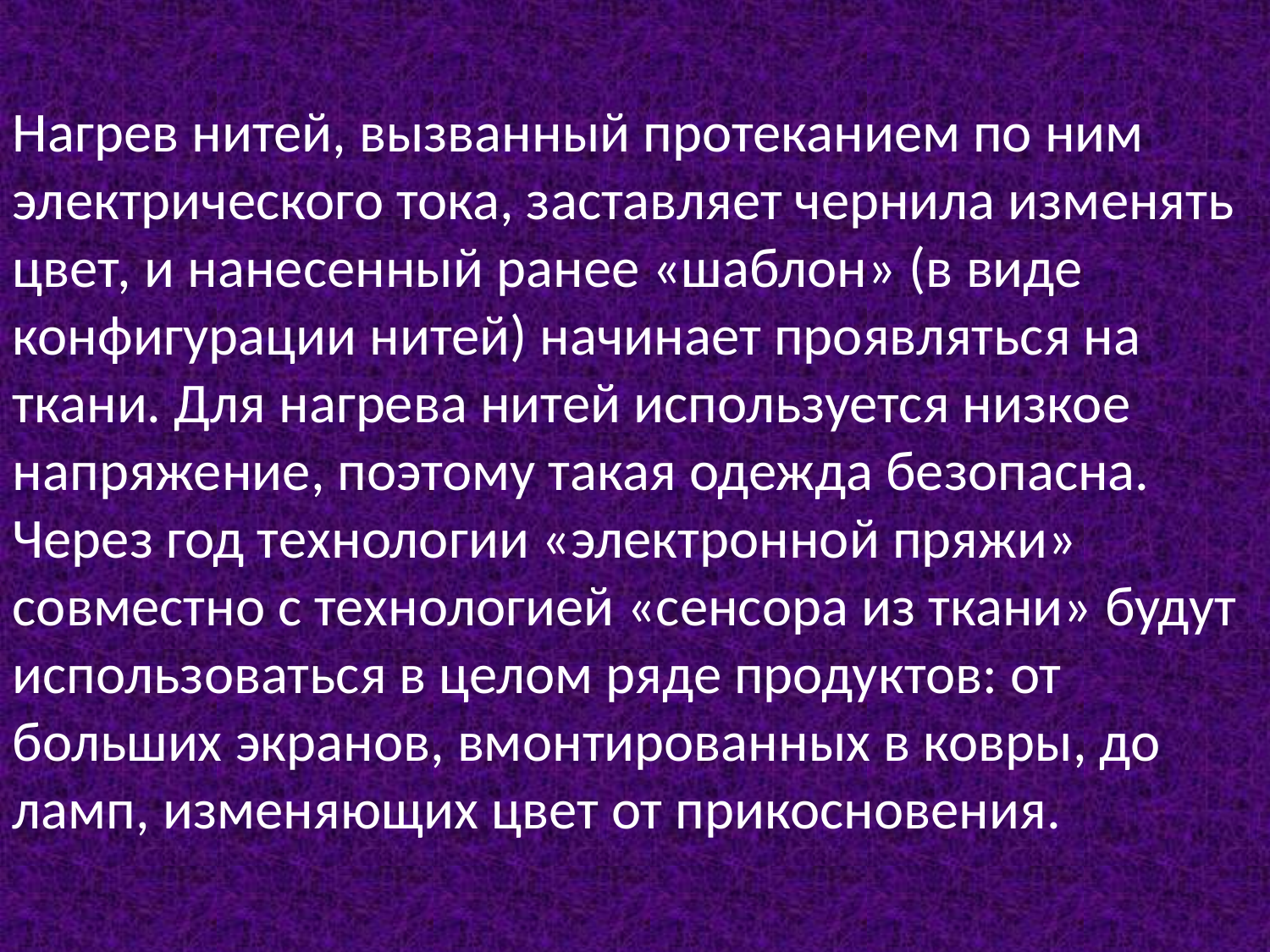

Нагрев нитей, вызванный протеканием по ним электрического тока, заставляет чернила изменять цвет, и нанесенный ранее «шаблон» (в виде конфигурации нитей) начинает проявляться на ткани. Для нагрева нитей используется низкое напряжение, поэтому такая одежда безопасна. Через год технологии «электронной пряжи» совместно с технологией «сенсора из ткани» будут использоваться в целом ряде продуктов: от больших экранов, вмонтированных в ковры, до ламп, изменяющих цвет от прикосновения.